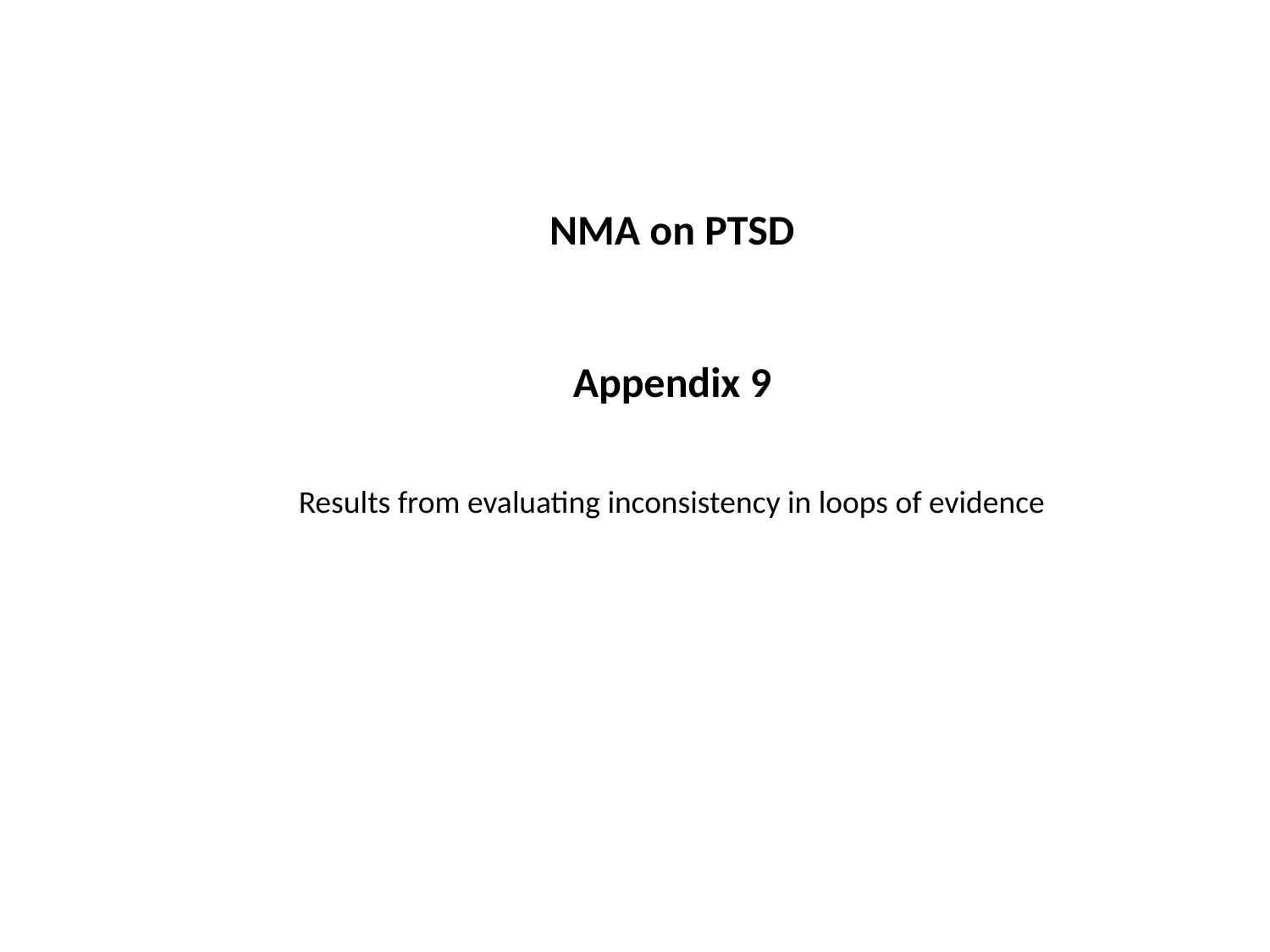

NMA on PTSD

Appendix 9

Results from evaluating inconsistency in loops of evidence